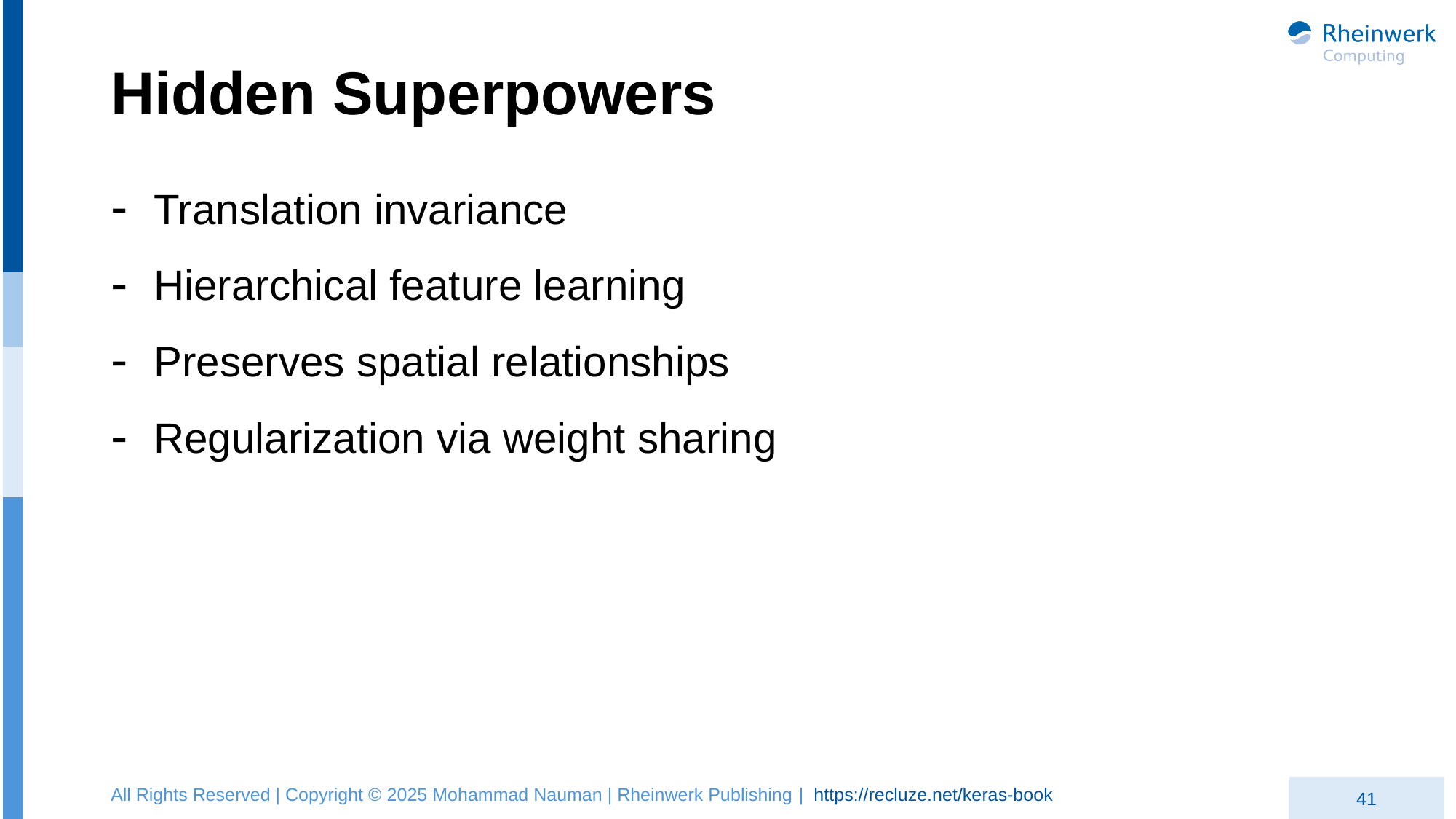

# Hidden Superpowers
Translation invariance
Hierarchical feature learning
Preserves spatial relationships
Regularization via weight sharing